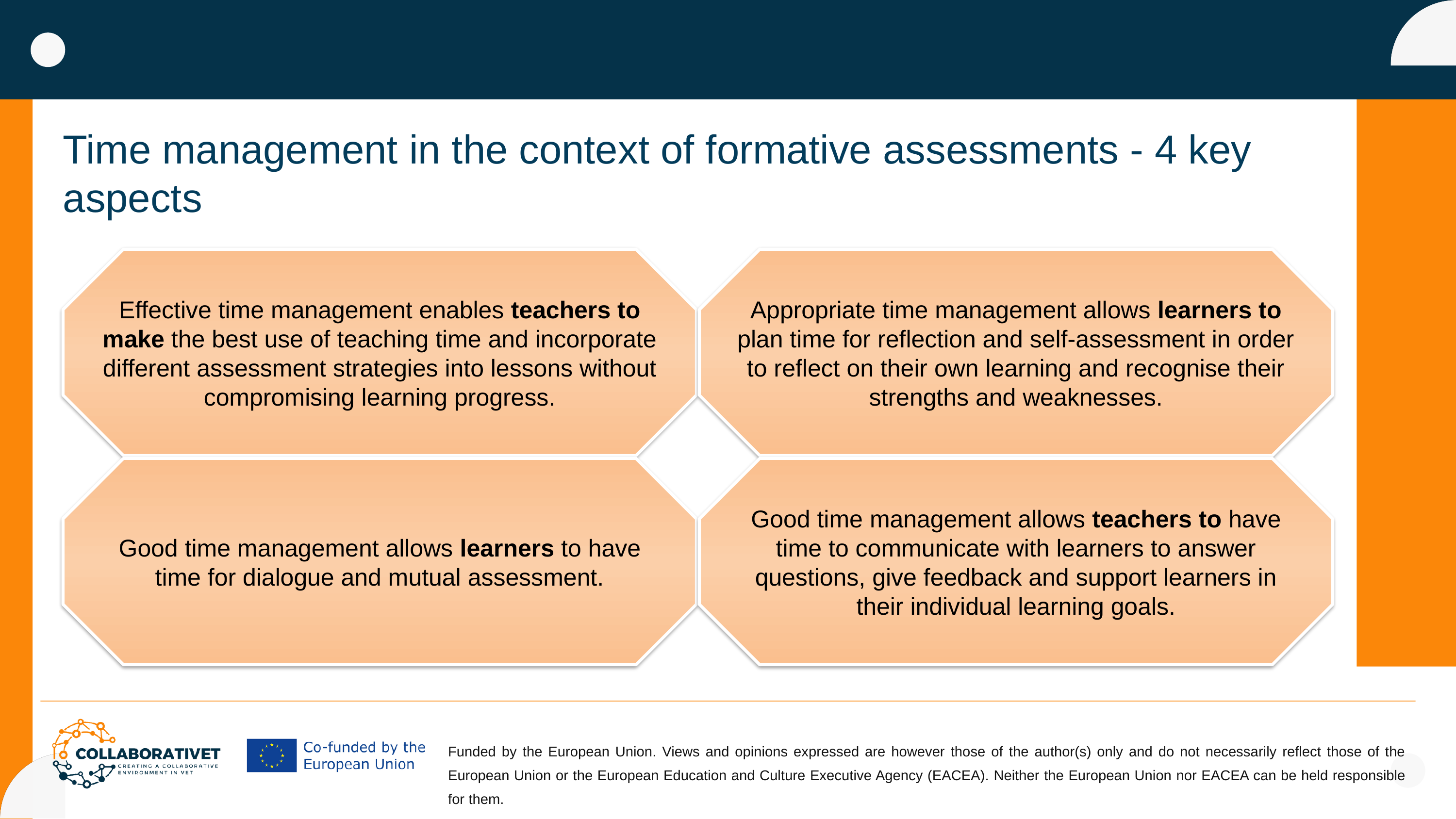

Time management in the context of formative assessments - 4 key aspects
Effective time management enables teachers to make the best use of teaching time and incorporate different assessment strategies into lessons without compromising learning progress.
Appropriate time management allows learners to plan time for reflection and self-assessment in order to reflect on their own learning and recognise their strengths and weaknesses.
Good time management allows learners to have time for dialogue and mutual assessment.
Good time management allows teachers to have time to communicate with learners to answer questions, give feedback and support learners in their individual learning goals.

Funded by the European Union. Views and opinions expressed are however those of the author(s) only and do not necessarily reflect those of the European Union or the European Education and Culture Executive Agency (EACEA). Neither the European Union nor EACEA can be held responsible for them.